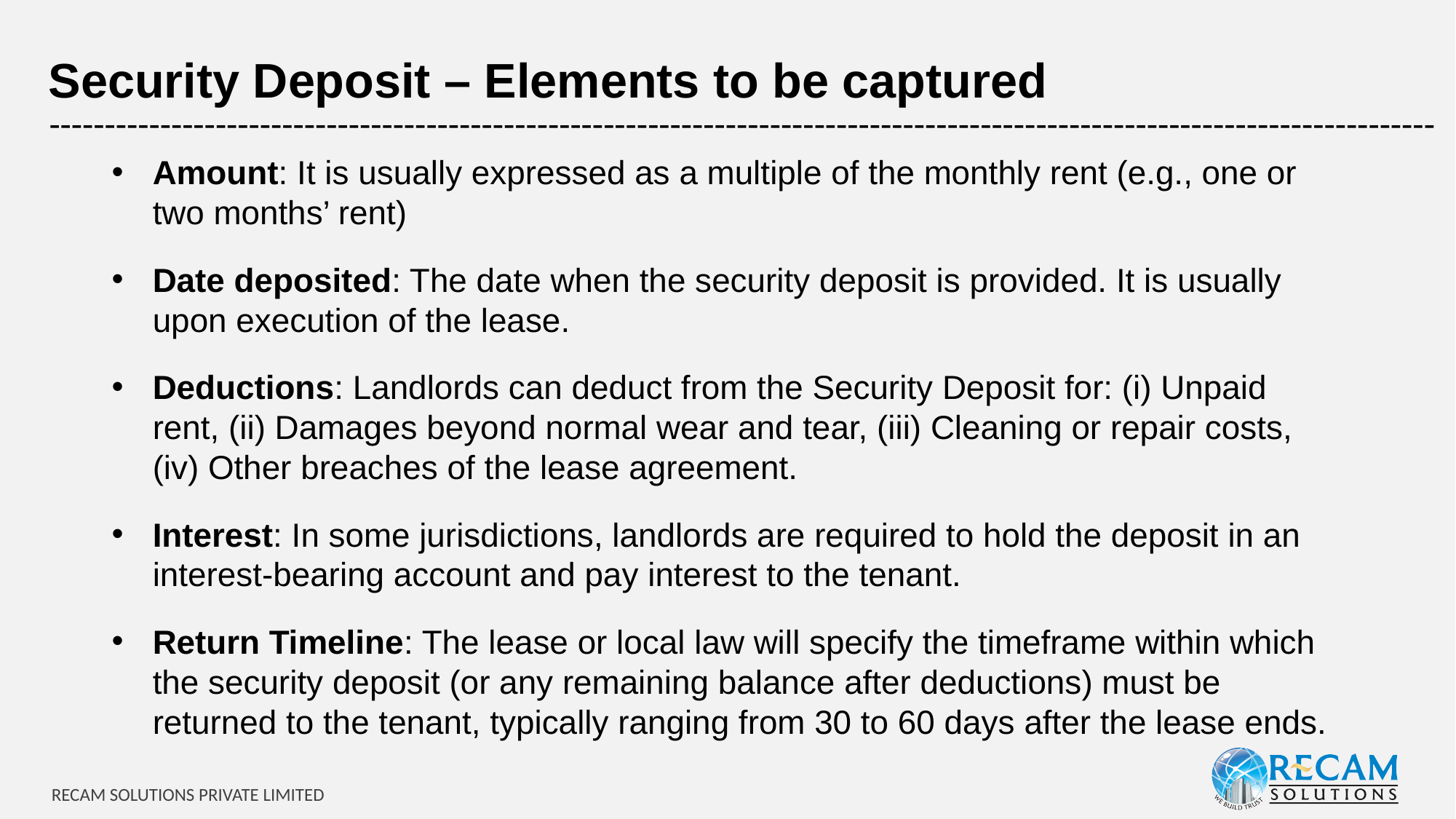

Security Deposit – Elements to be captured
-----------------------------------------------------------------------------------------------------------------------------
Amount: It is usually expressed as a multiple of the monthly rent (e.g., one or two months’ rent)
Date deposited: The date when the security deposit is provided. It is usually upon execution of the lease.
Deductions: Landlords can deduct from the Security Deposit for: (i) Unpaid rent, (ii) Damages beyond normal wear and tear, (iii) Cleaning or repair costs, (iv) Other breaches of the lease agreement.
Interest: In some jurisdictions, landlords are required to hold the deposit in an interest-bearing account and pay interest to the tenant.
Return Timeline: The lease or local law will specify the timeframe within which the security deposit (or any remaining balance after deductions) must be returned to the tenant, typically ranging from 30 to 60 days after the lease ends.
RECAM SOLUTIONS PRIVATE LIMITED